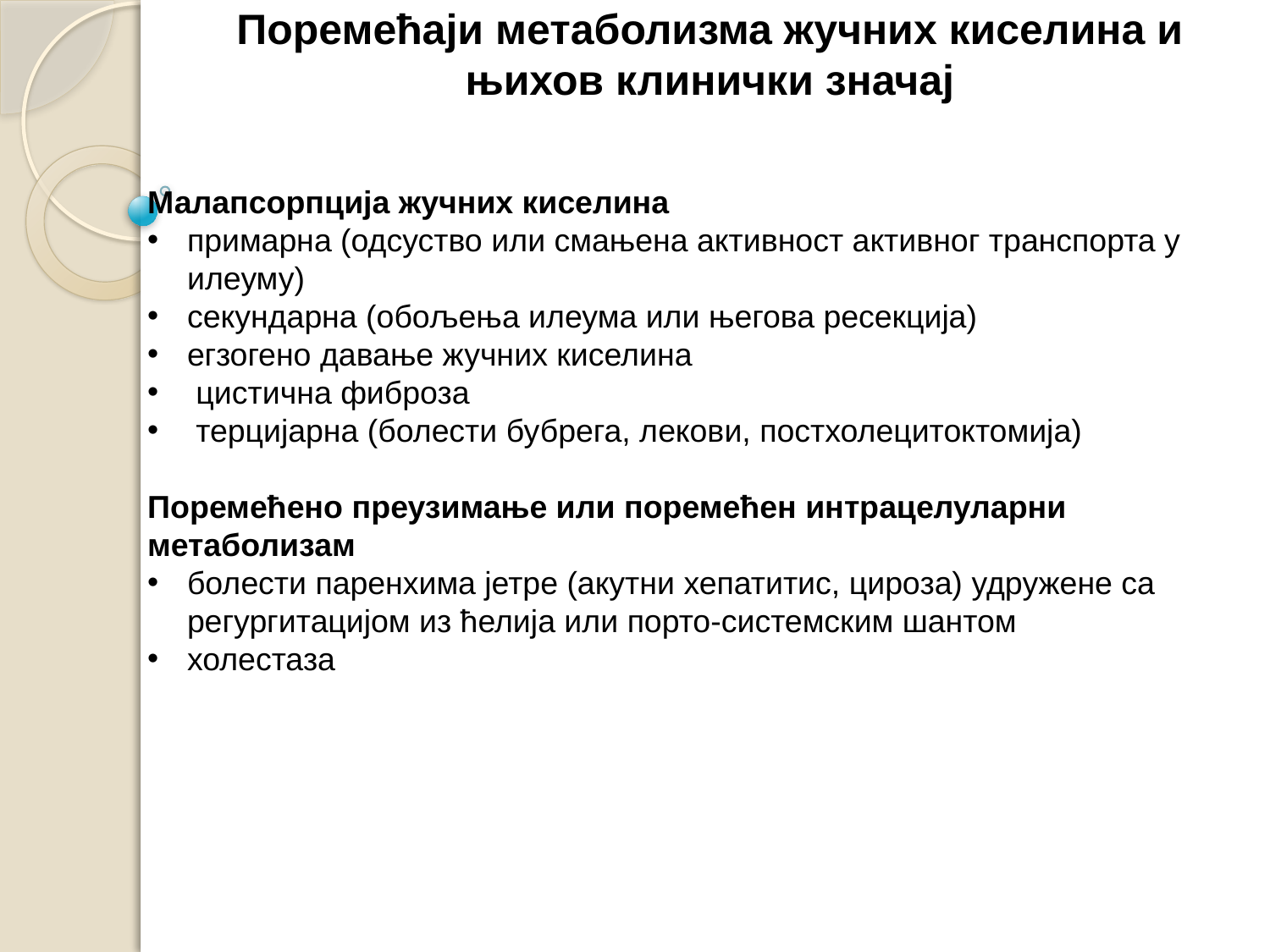

Поремећаји метаболизма жучних киселина и њихов клинички значај
Малапсорпција жучних киселина
примарна (одсуство или смањена активност активног транспорта у илеуму)
секундарна (обољења илеума или његова ресекција)
егзогено давање жучних киселина
 цистична фиброза
 терцијарна (болести бубрега, лекови, постхолецитоктомија)

Поремећено преузимање или поремећен интрацелуларни метаболизам
болести паренхима јетре (акутни хепатитис, цироза) удружене са регургитацијом из ћелија или порто-системским шантом
холестаза